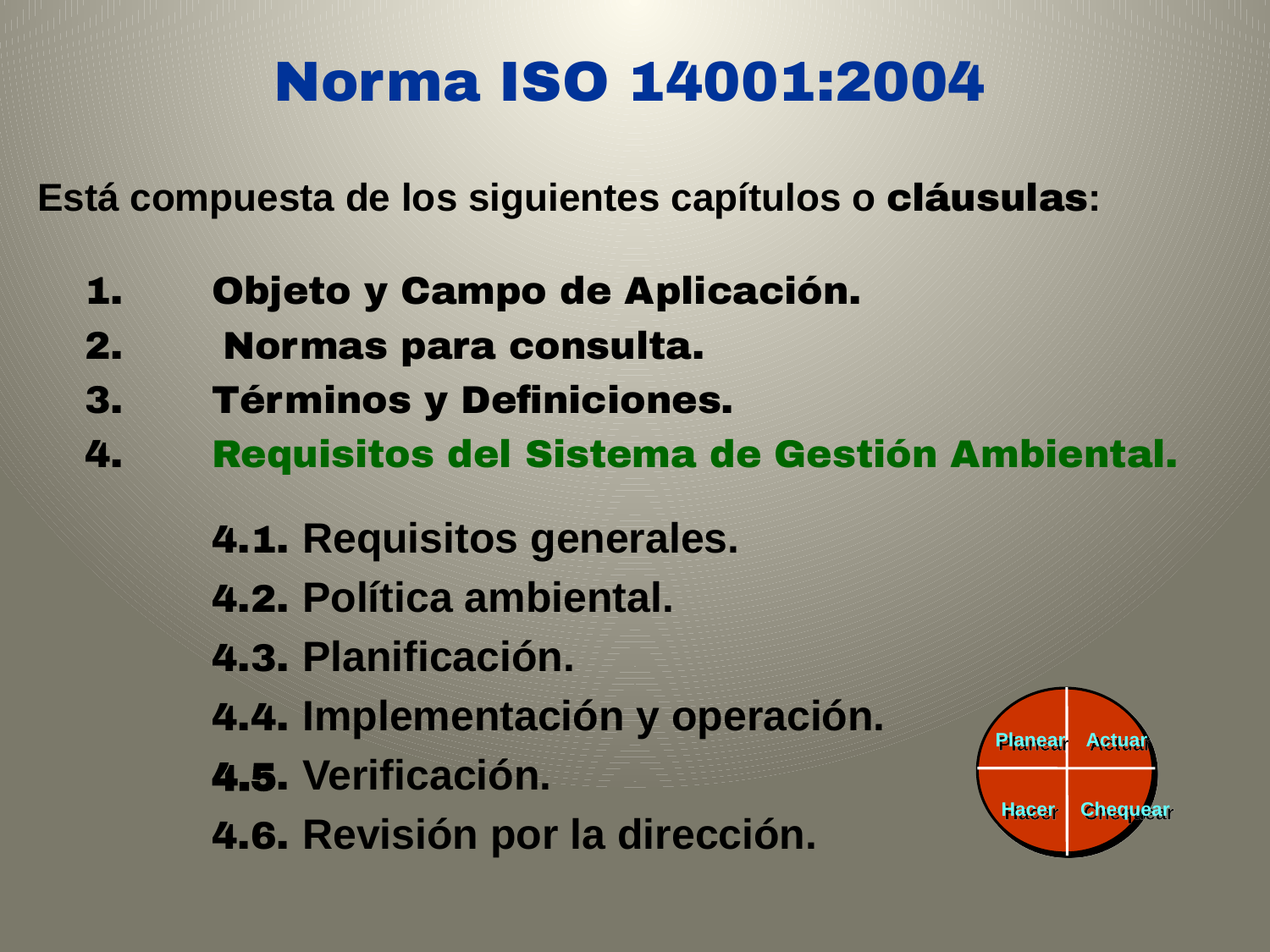

Norma ISO 14001:2004
Está compuesta de los siguientes capítulos o cláusulas:

	1.	Objeto y Campo de Aplicación.
	2.	 Normas para consulta.
	3.	Términos y Definiciones.
	4.	Requisitos del Sistema de Gestión Ambiental.

		4.1. Requisitos generales.
		4.2. Política ambiental.
		4.3. Planificación.
		4.4. Implementación y operación.
		4.5. Verificación.
		4.6. Revisión por la dirección.

Planear
Actuar

Hacer
Chequear